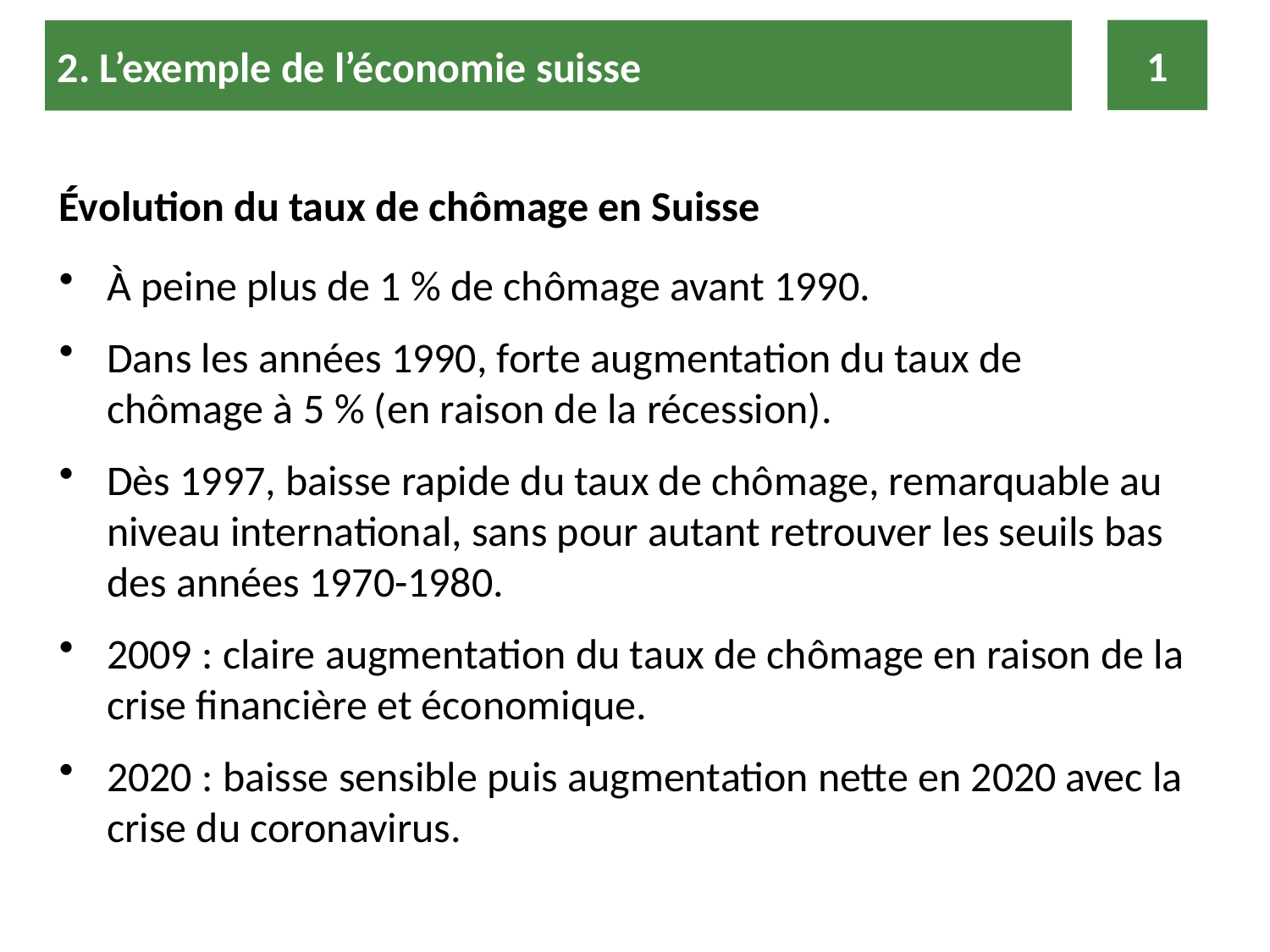

1
2. L’exemple de l’économie suisse

Évolution du taux de chômage en Suisse

À peine plus de 1 % de chômage avant 1990.

Dans les années 1990, forte augmentation du taux de chômage à 5 % (en raison de la récession).

Dès 1997, baisse rapide du taux de chômage, remarquable au niveau international, sans pour autant retrouver les seuils bas des années 1970-1980.

2009 : claire augmentation du taux de chômage en raison de la crise financière et économique.

2020 : baisse sensible puis augmentation nette en 2020 avec la crise du coronavirus.